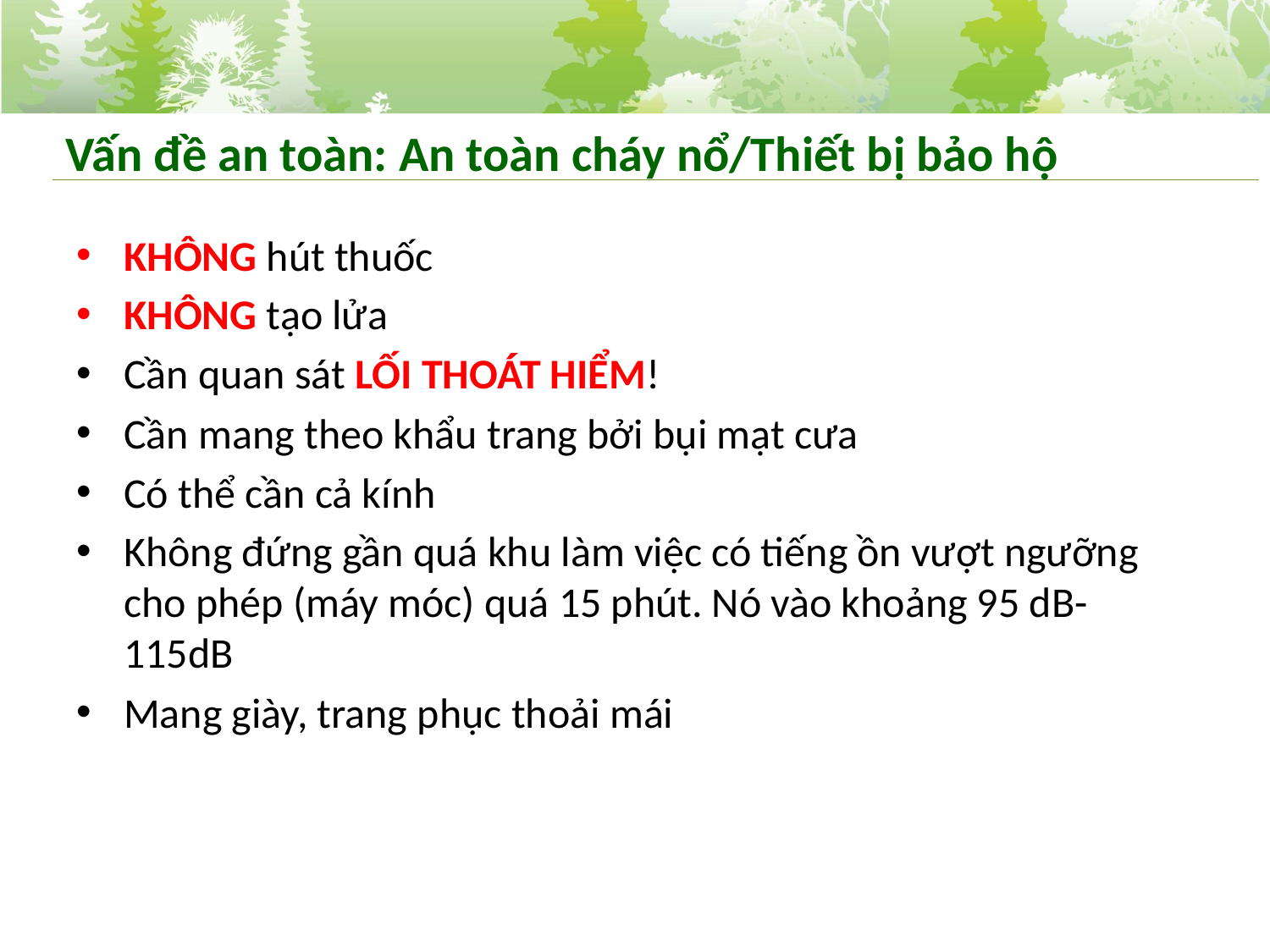

# Vấn đề an toàn: An toàn cháy nổ/Thiết bị bảo hộ
KHÔNG hút thuốc
KHÔNG tạo lửa
Cần quan sát LỐI THOÁT HIỂM!
Cần mang theo khẩu trang bởi bụi mạt cưa
Có thể cần cả kính
Không đứng gần quá khu làm việc có tiếng ồn vượt ngưỡng cho phép (máy móc) quá 15 phút. Nó vào khoảng 95 dB- 115dB
Mang giày, trang phục thoải mái